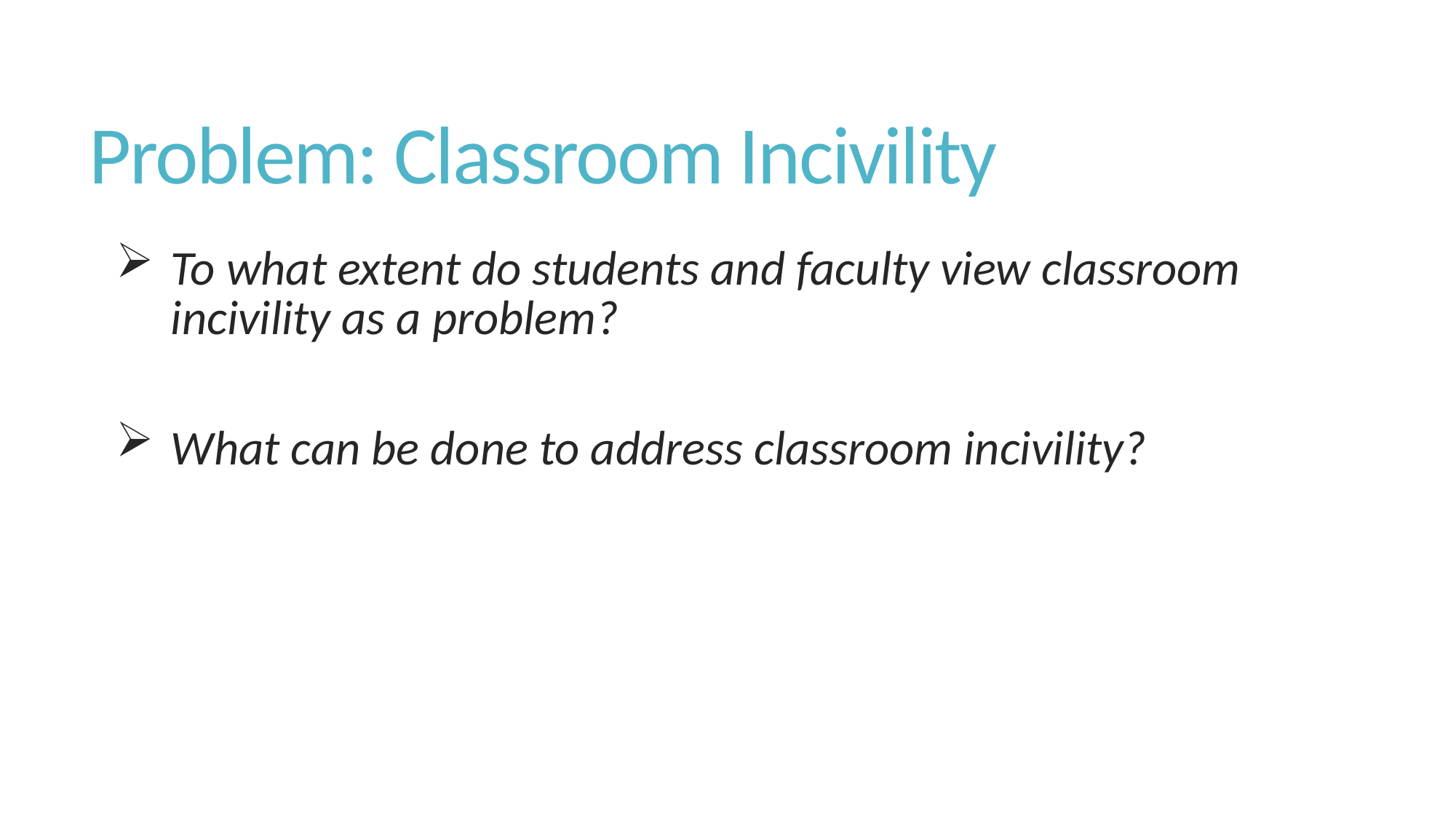

# Problem: Classroom Incivility
To what extent do students and faculty view classroom incivility as a problem?

What can be done to address classroom incivility?